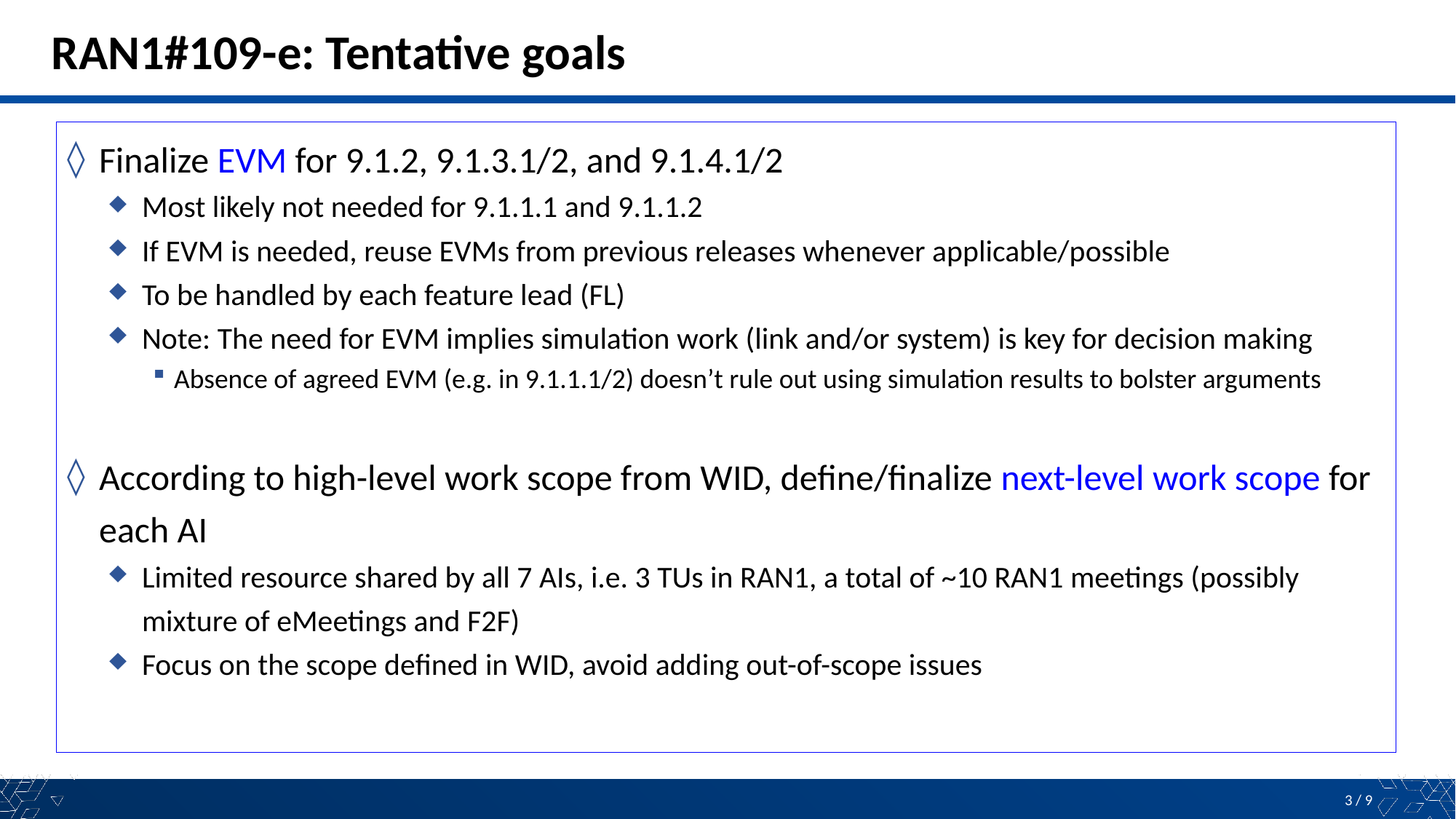

# RAN1#109-e: Tentative goals
Finalize EVM for 9.1.2, 9.1.3.1/2, and 9.1.4.1/2
Most likely not needed for 9.1.1.1 and 9.1.1.2
If EVM is needed, reuse EVMs from previous releases whenever applicable/possible
To be handled by each feature lead (FL)
Note: The need for EVM implies simulation work (link and/or system) is key for decision making
Absence of agreed EVM (e.g. in 9.1.1.1/2) doesn’t rule out using simulation results to bolster arguments

According to high-level work scope from WID, define/finalize next-level work scope for each AI
Limited resource shared by all 7 AIs, i.e. 3 TUs in RAN1, a total of ~10 RAN1 meetings (possibly mixture of eMeetings and F2F)
Focus on the scope defined in WID, avoid adding out-of-scope issues